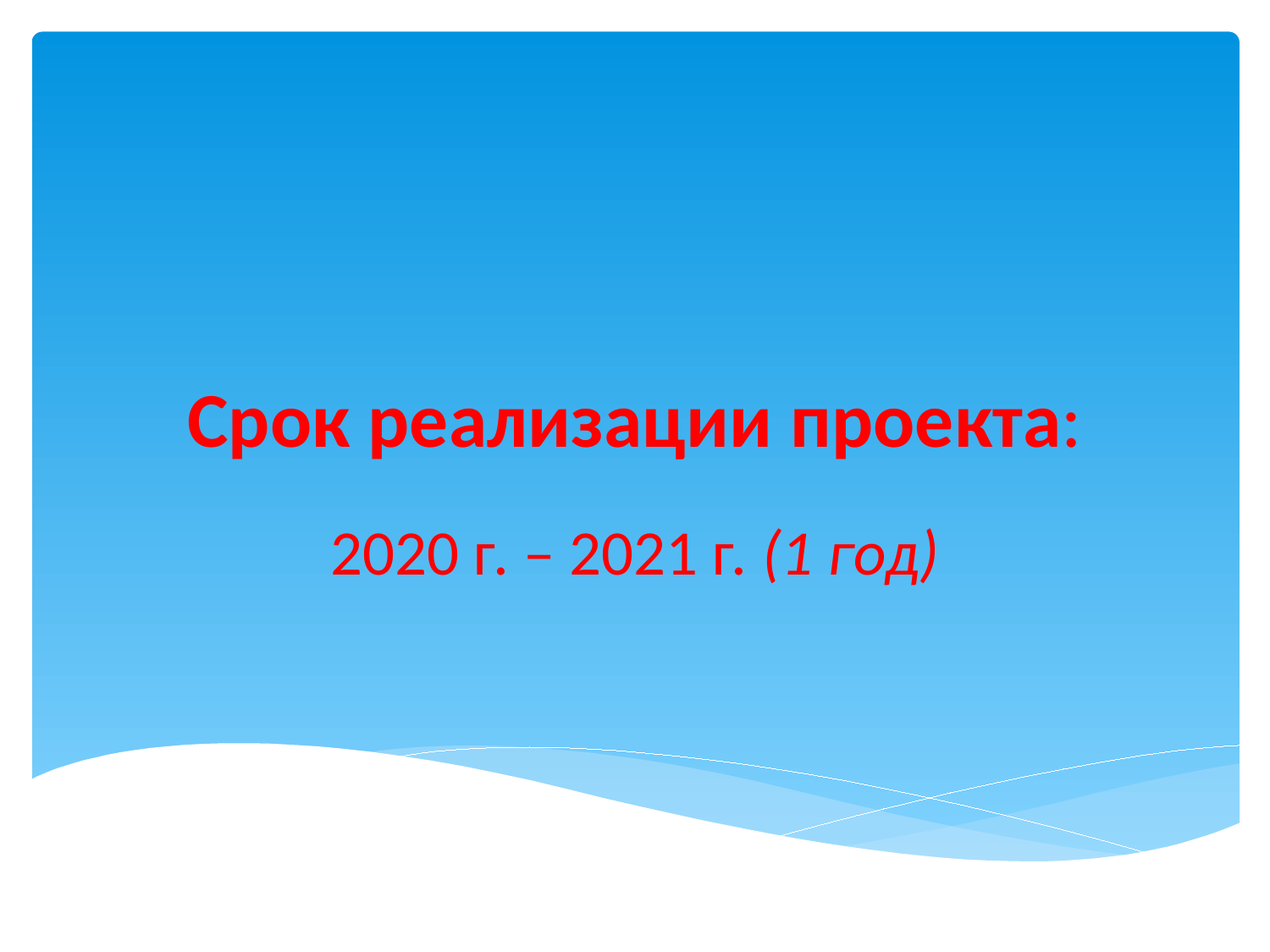

# Срок реализации проекта:
2020 г. – 2021 г. (1 год)